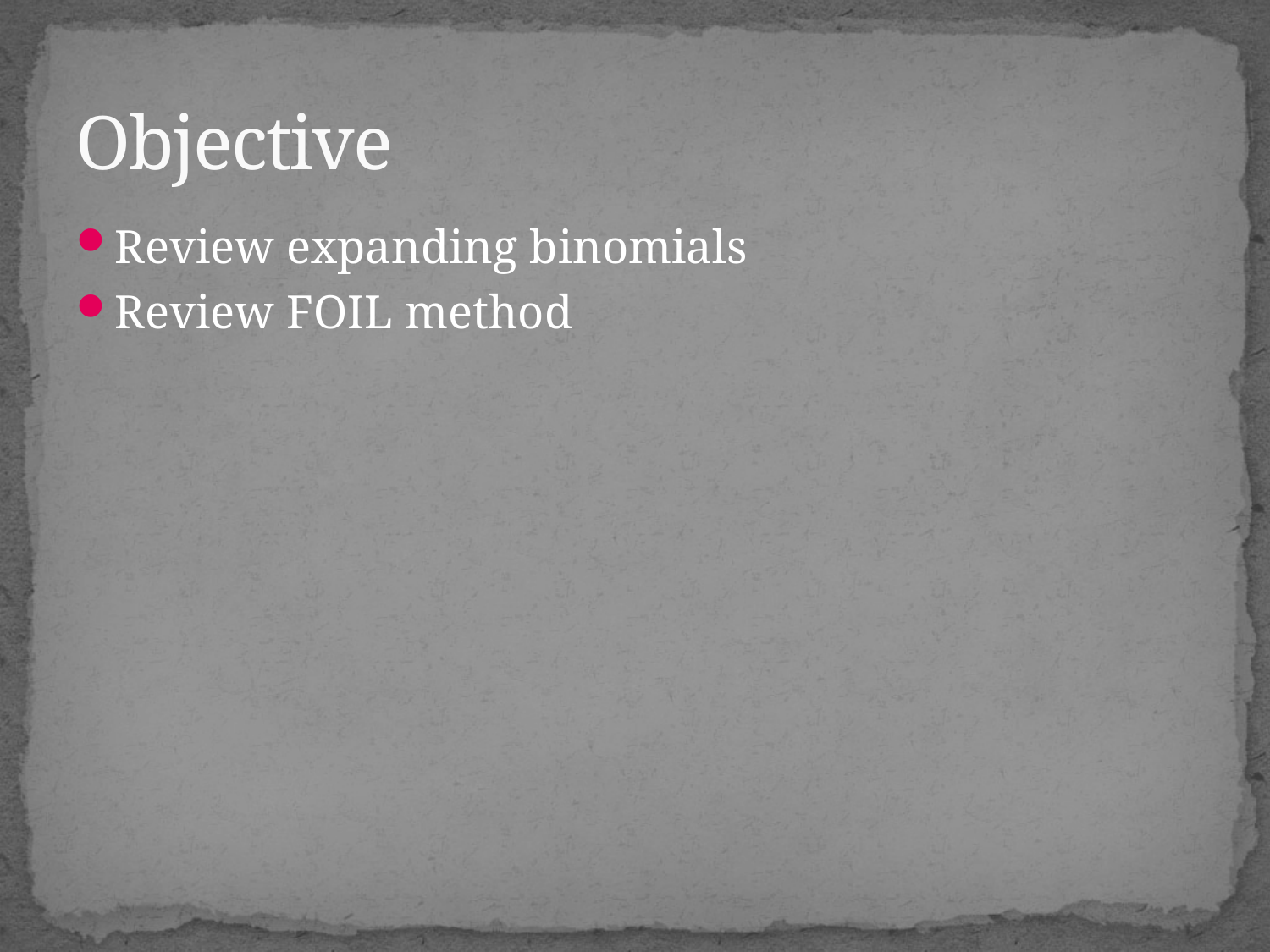

# Objective
Review expanding binomials
Review FOIL method